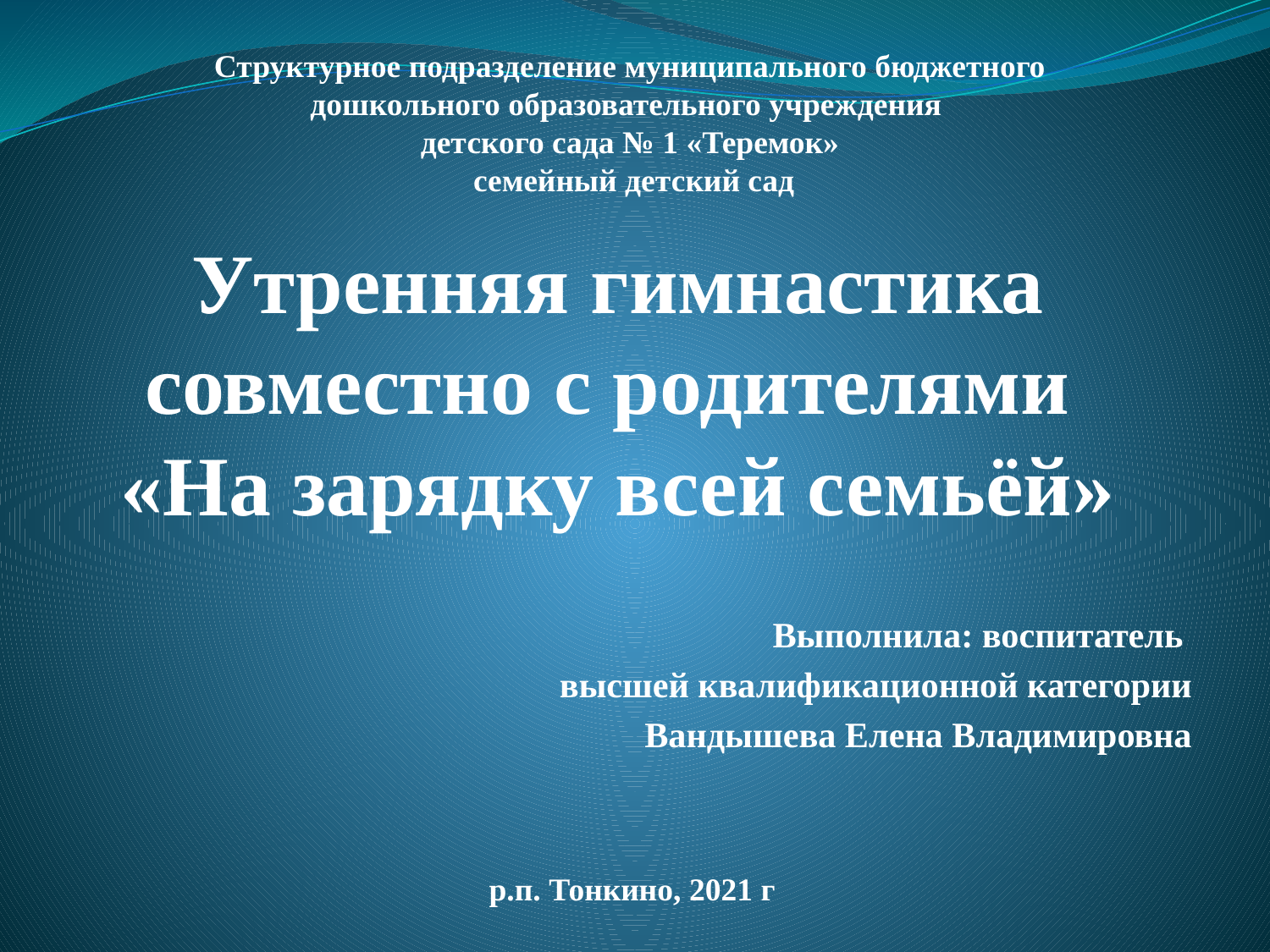

Структурное подразделение муниципального бюджетного дошкольного образовательного учреждения
детского сада № 1 «Теремок»
 семейный детский сад

# Утренняя гимнастика совместно с родителями «На зарядку всей семьёй»

Выполнила: воспитатель
                                                  высшей квалификационной категории
                                                        Вандышева Елена Владимировна

р.п. Тонкино, 2021 г